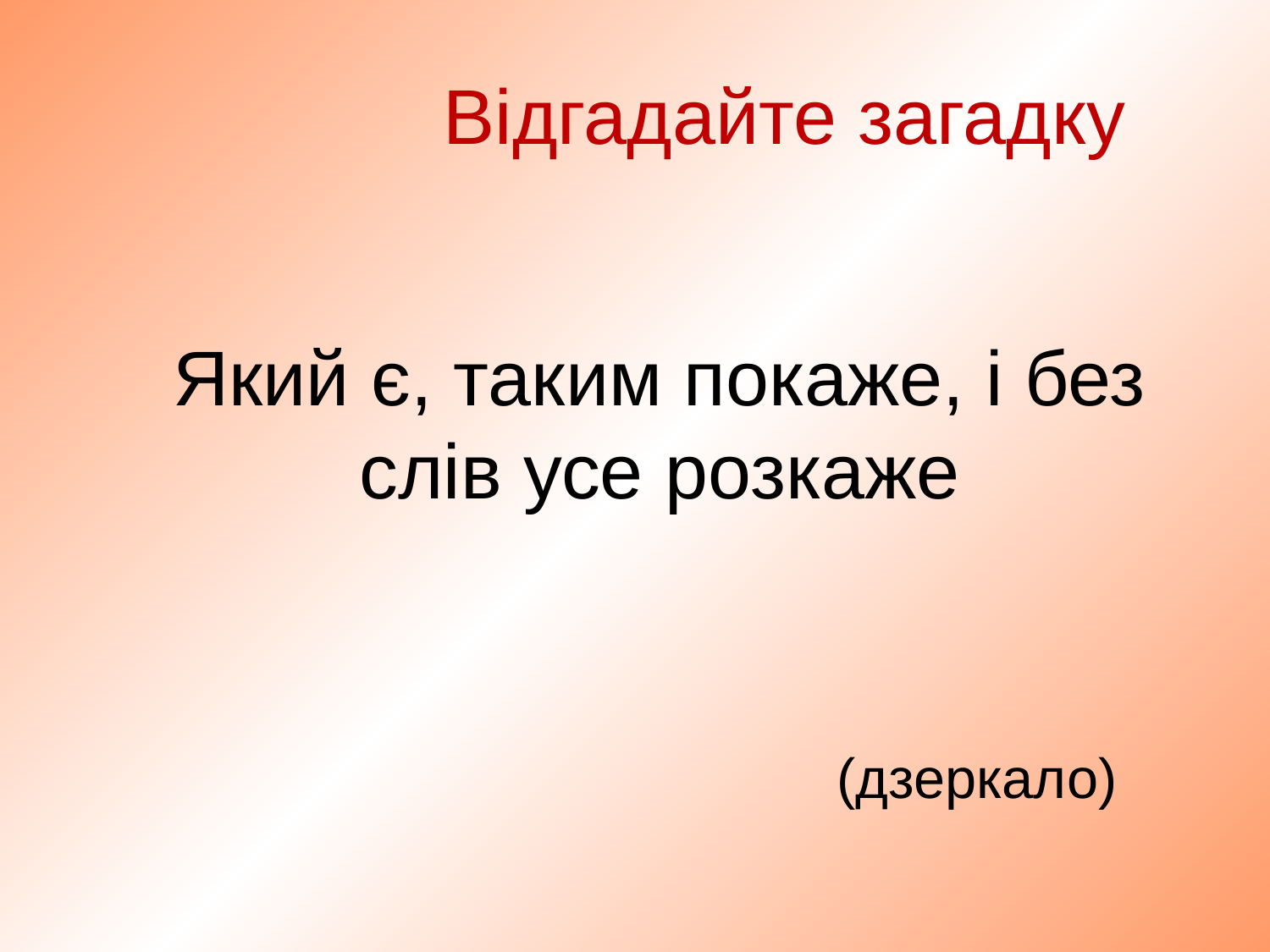

# Відгадайте загадку
Який є, таким покаже, і без слів усе розкаже
(дзеркало)